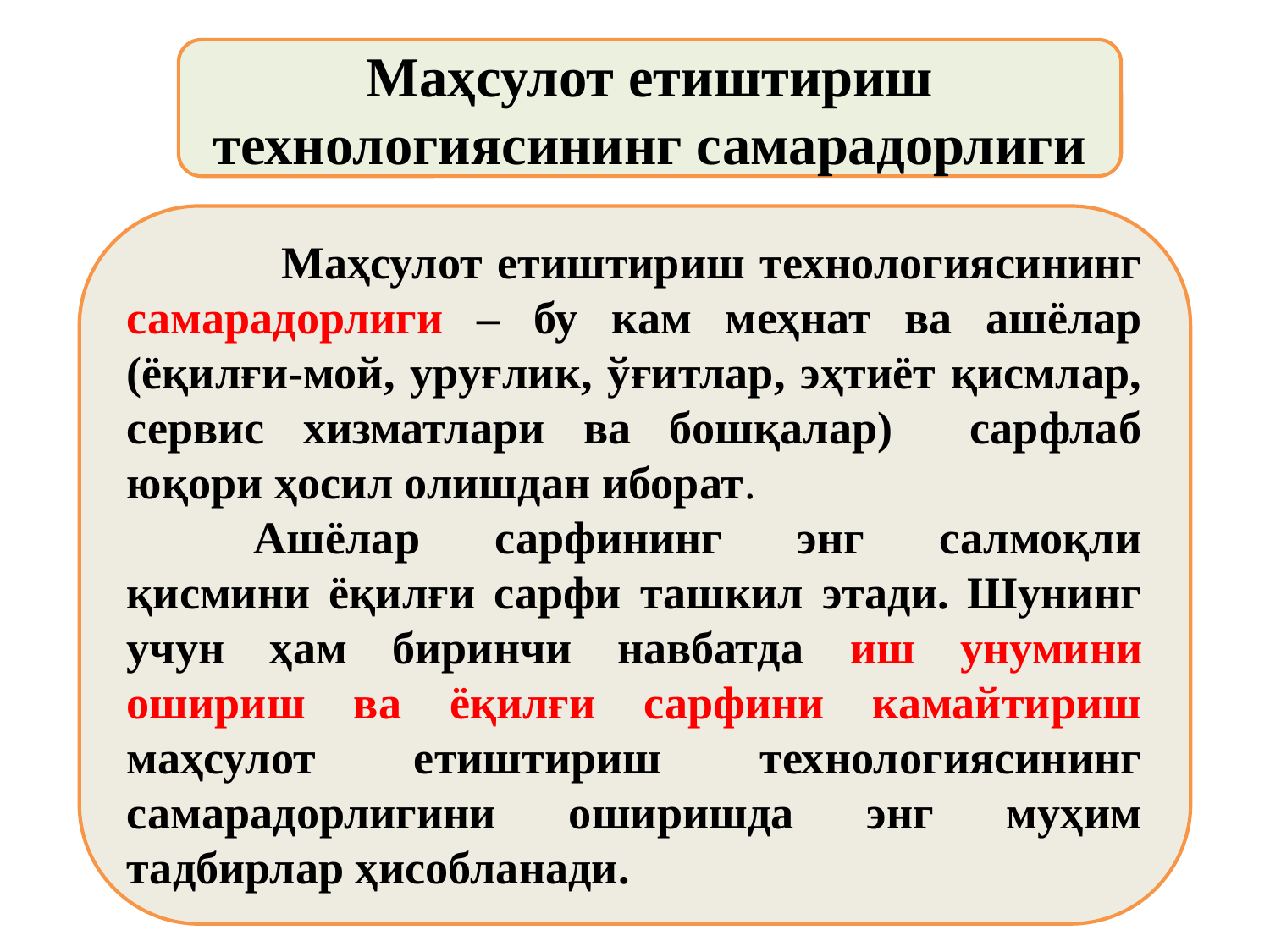

Маҳсулот етиштириш технологиясининг самарадорлиги

           Маҳсулот етиштириш технологиясининг самарадорлиги – бу кам меҳнат ва ашёлар (ёқилғи-мой, уруғлик, ўғитлар, эҳтиёт қисмлар, сервис хизматлари ва бошқалар)  сарфлаб юқори ҳосил олишдан иборат.
	Ашёлар сарфининг энг салмоқли қисмини ёқилғи сарфи ташкил этади. Шунинг учун ҳам биринчи навбатда иш унумини ошириш ва ёқилғи сарфини камайтириш маҳсулот етиштириш технологиясининг самарадорлигини оширишда энг муҳим тадбирлар ҳисобланади.